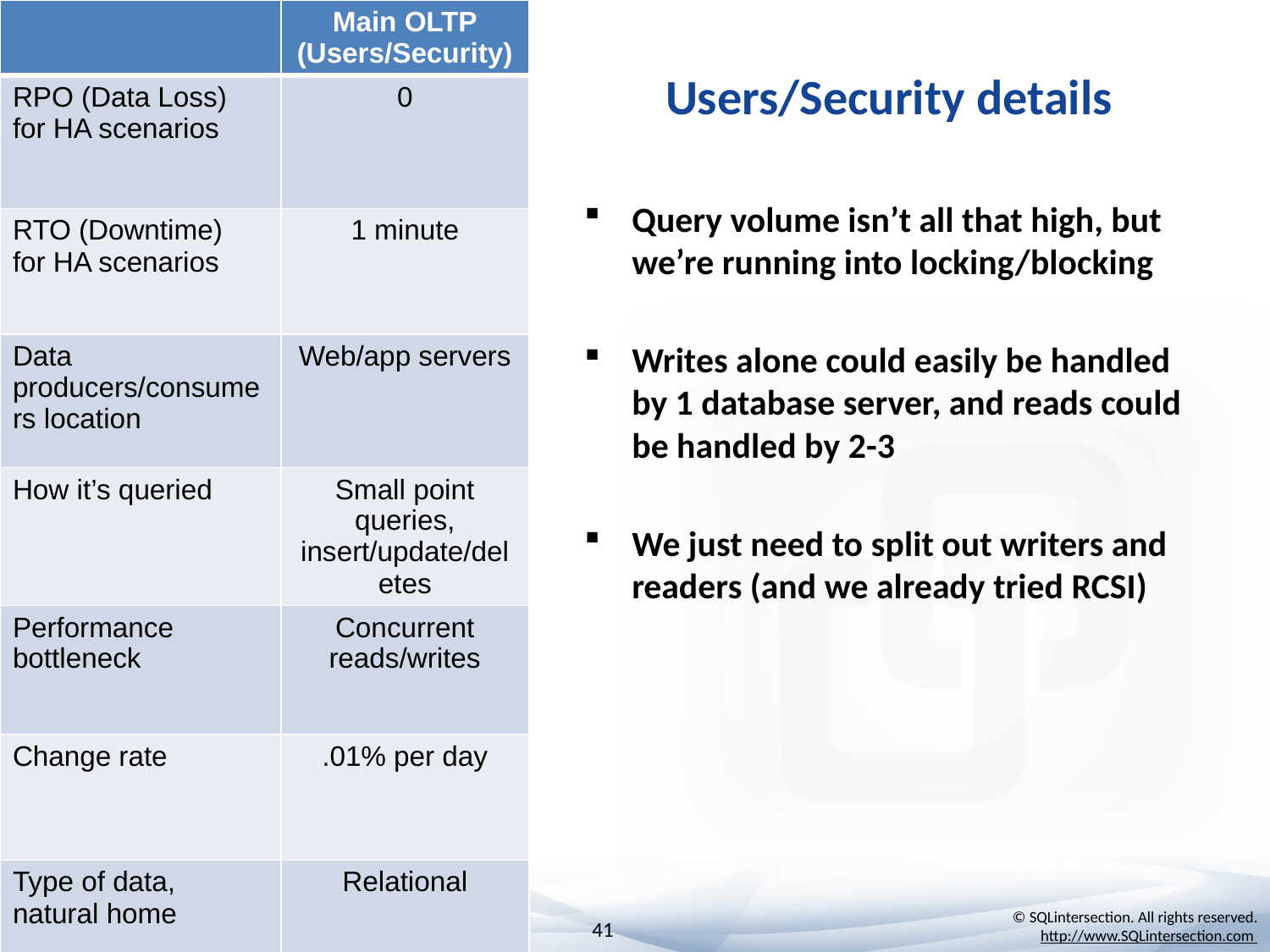

|  | Main OLTP (Users/Security) |
| --- | --- |
| RPO (Data Loss) for HA scenarios | 0 |
| RTO (Downtime) for HA scenarios | 1 minute |
| Data producers/consumers location | Web/app servers |
| How it’s queried | Small point queries, insert/update/deletes |
| Performance bottleneck | Concurrent reads/writes |
| Change rate | .01% per day |
| Type of data, natural home | Relational |
# Users/Security details
Query volume isn’t all that high, but we’re running into locking/blocking

Writes alone could easily be handled by 1 database server, and reads could be handled by 2-3

We just need to split out writers and readers (and we already tried RCSI)